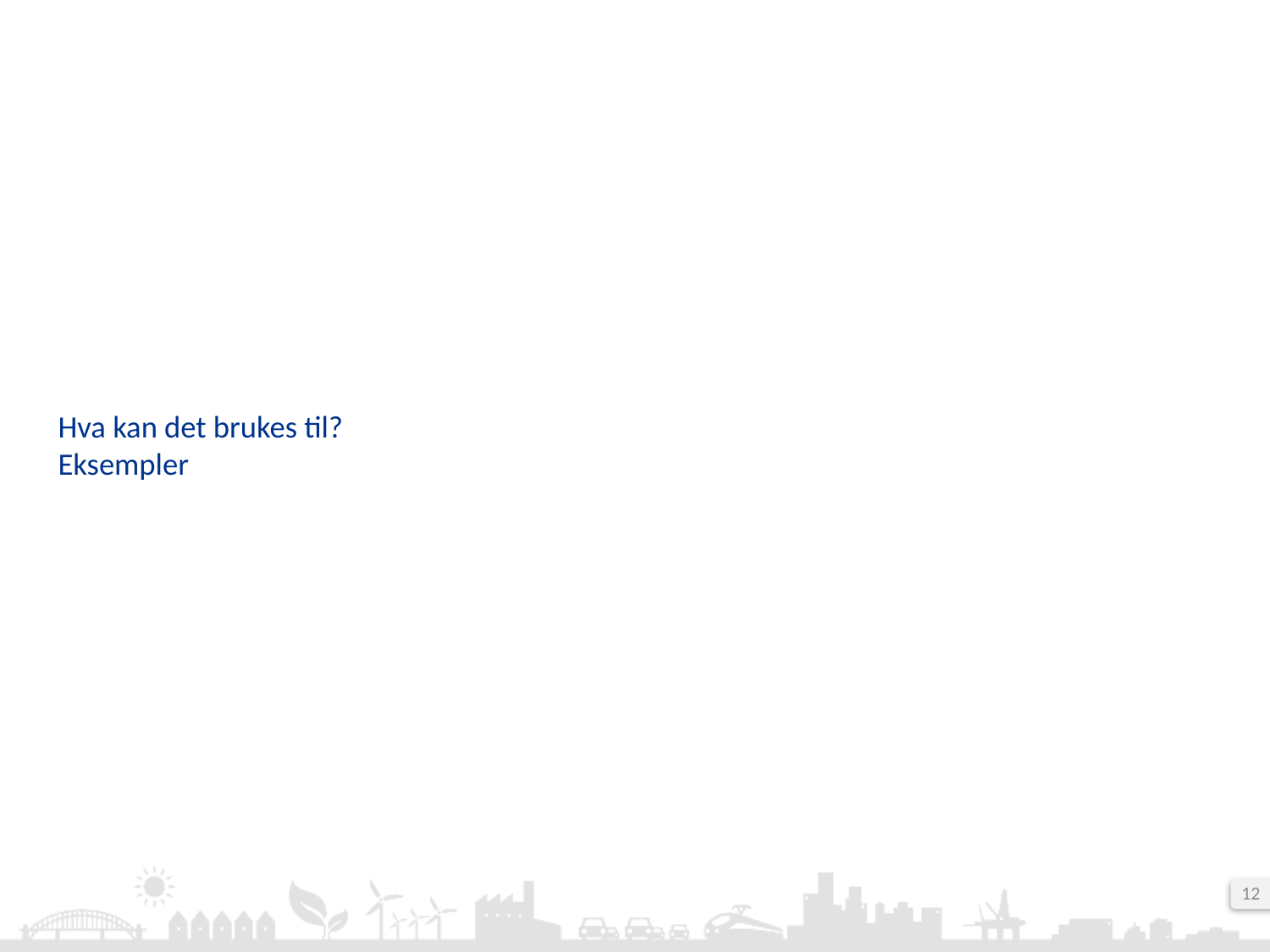

# Hva kan det brukes til? Eksempler